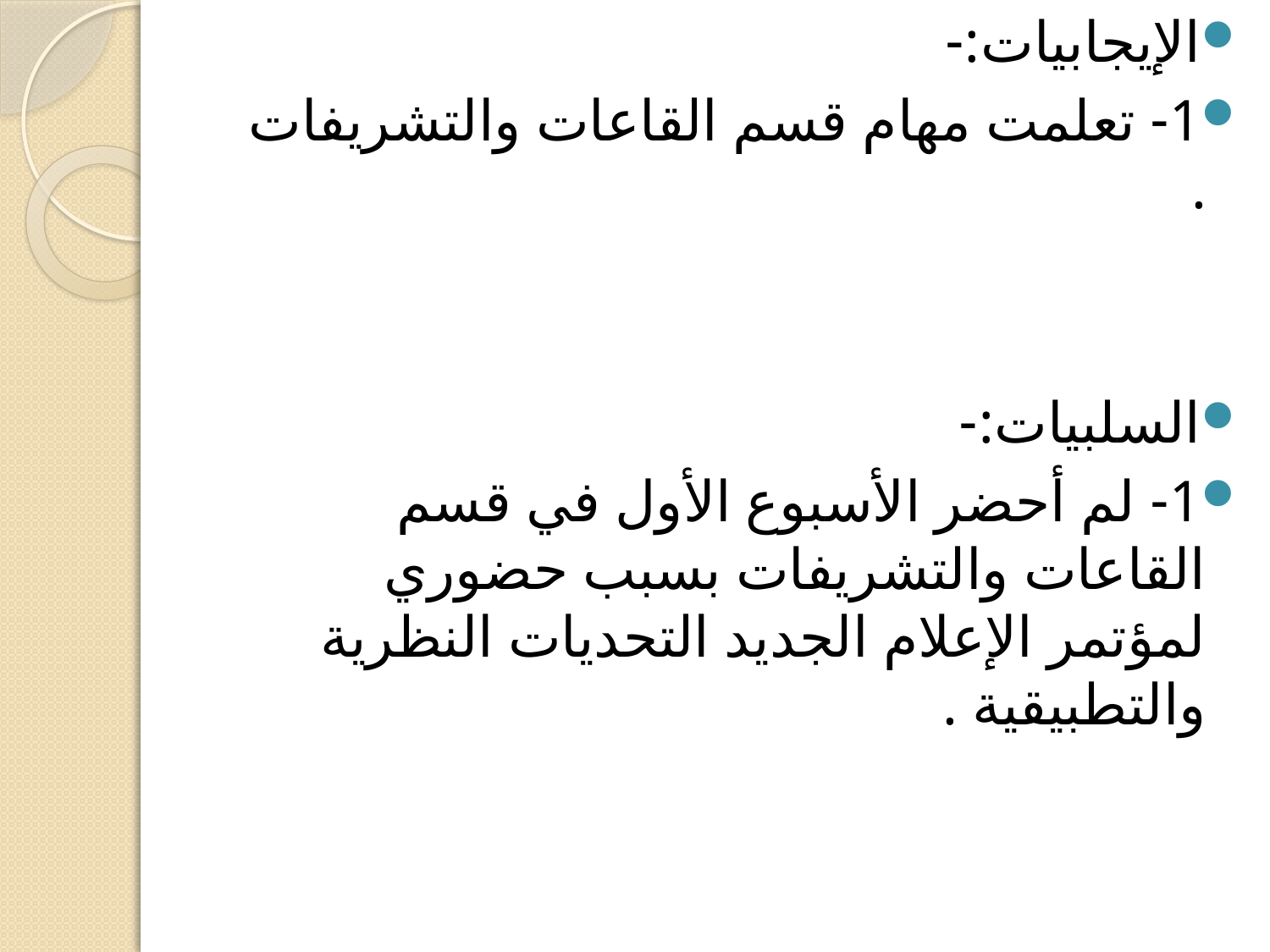

الإيجابيات:-
1- تعلمت مهام قسم القاعات والتشريفات .

السلبيات:-
1- لم أحضر الأسبوع الأول في قسم القاعات والتشريفات بسبب حضوري لمؤتمر الإعلام الجديد التحديات النظرية والتطبيقية .